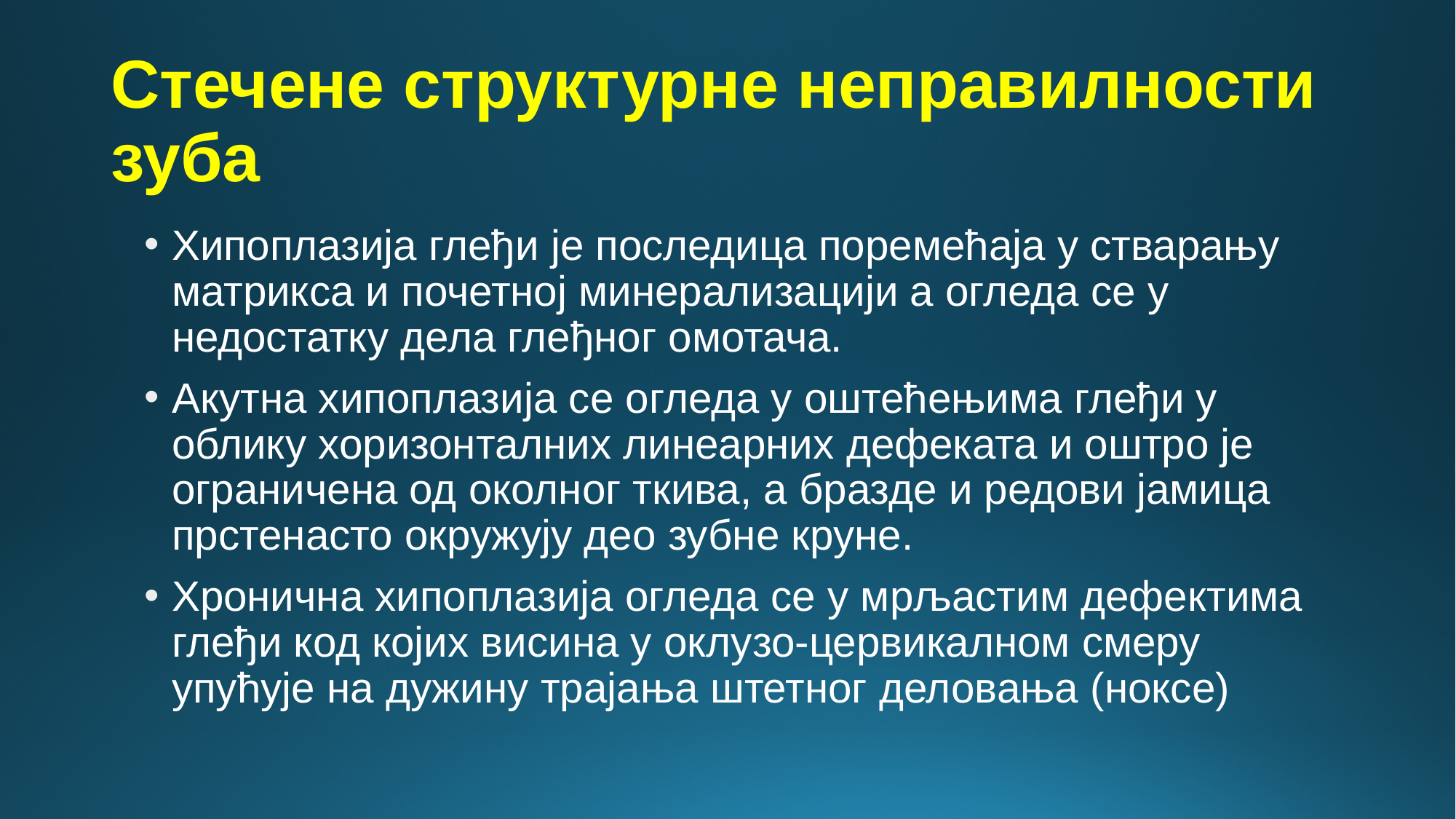

# Стечене структурне неправилности зуба
Хипоплазија глеђи је последица поремећаја у стварању матрикса и почетној минерализацији а огледа се у недостатку дела глеђног омотача.
Акутна хипоплазија се огледа у оштећењима глеђи у облику хоризонталних линеарних дефеката и оштро је ограничена од околног ткива, а бразде и редови јамица прстенасто окружују део зубне круне.
Хронична хипоплазија огледа се у мрљастим дефектима глеђи код којих висина у оклузо-цервикалном смеру упућује на дужину трајања штетног деловања (ноксе)